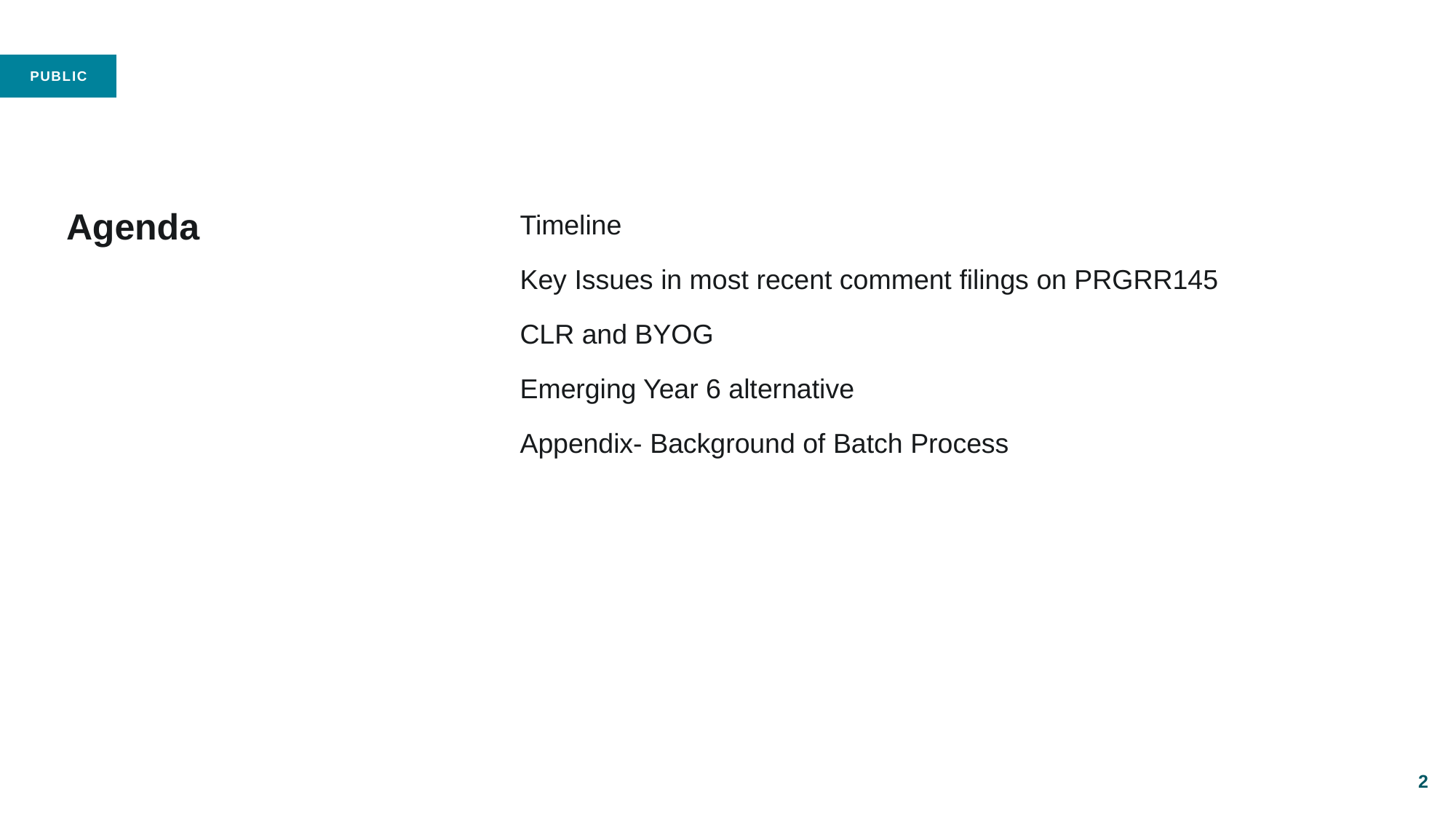

Timeline
# Agenda
Key Issues in most recent comment filings on PRGRR145
CLR and BYOG
Emerging Year 6 alternative
Appendix- Background of Batch Process
2